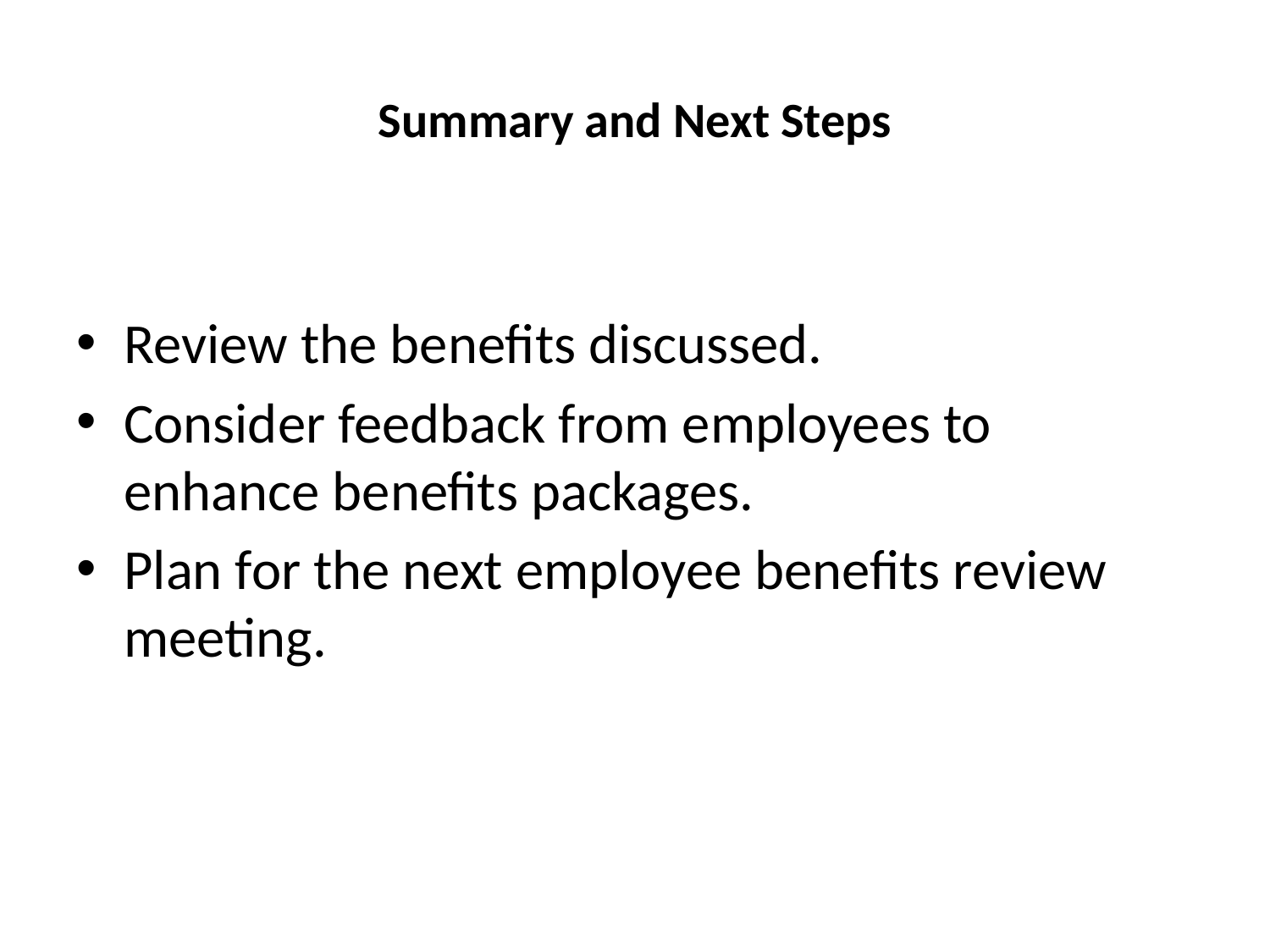

# Summary and Next Steps

Review the benefits discussed.
Consider feedback from employees to enhance benefits packages.
Plan for the next employee benefits review meeting.